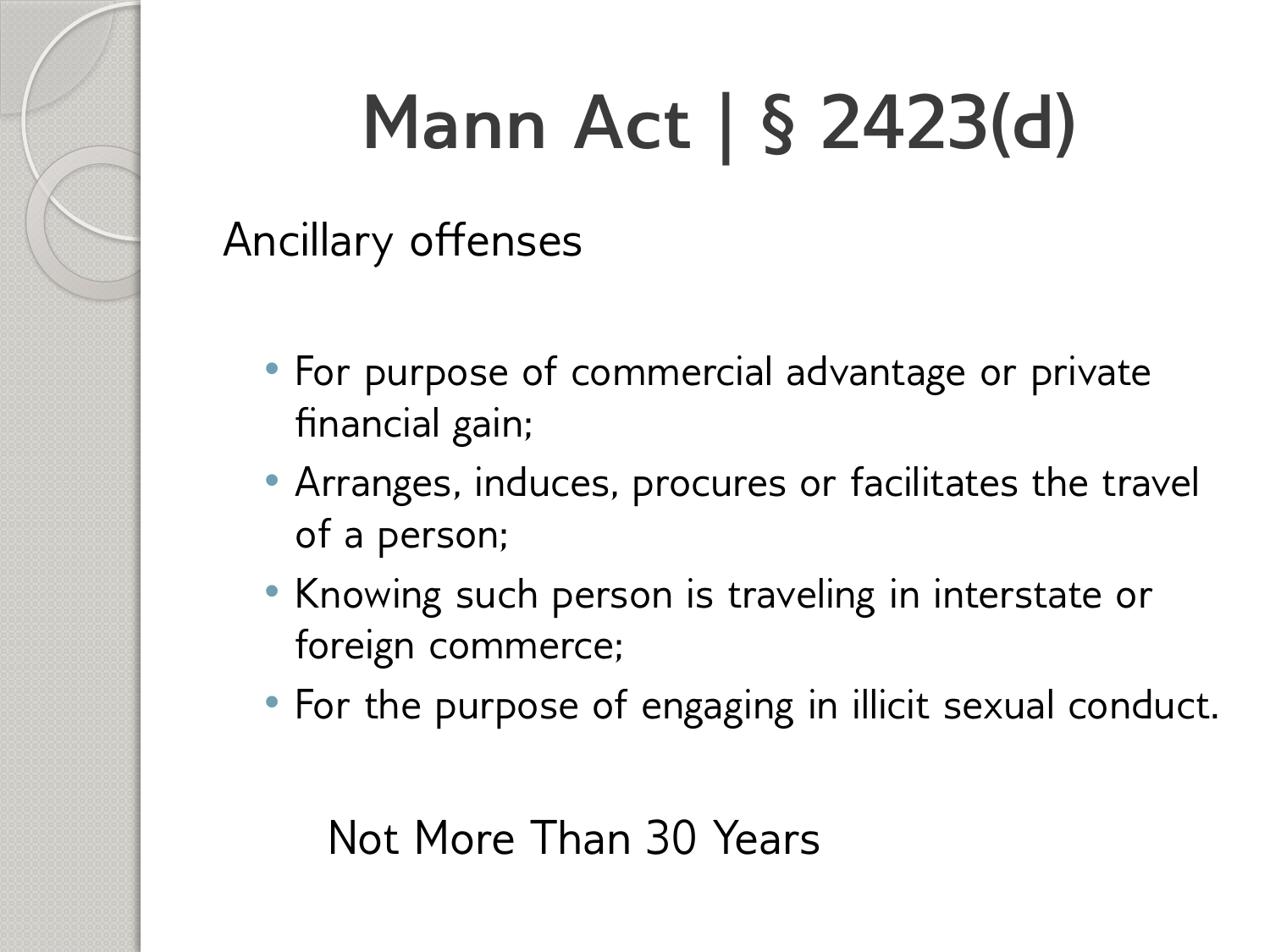

# Mann Act | § 2423(d)
Ancillary offenses

For purpose of commercial advantage or private financial gain;
Arranges, induces, procures or facilitates the travel of a person;
Knowing such person is traveling in interstate or foreign commerce;
For the purpose of engaging in illicit sexual conduct.

	Not More Than 30 Years